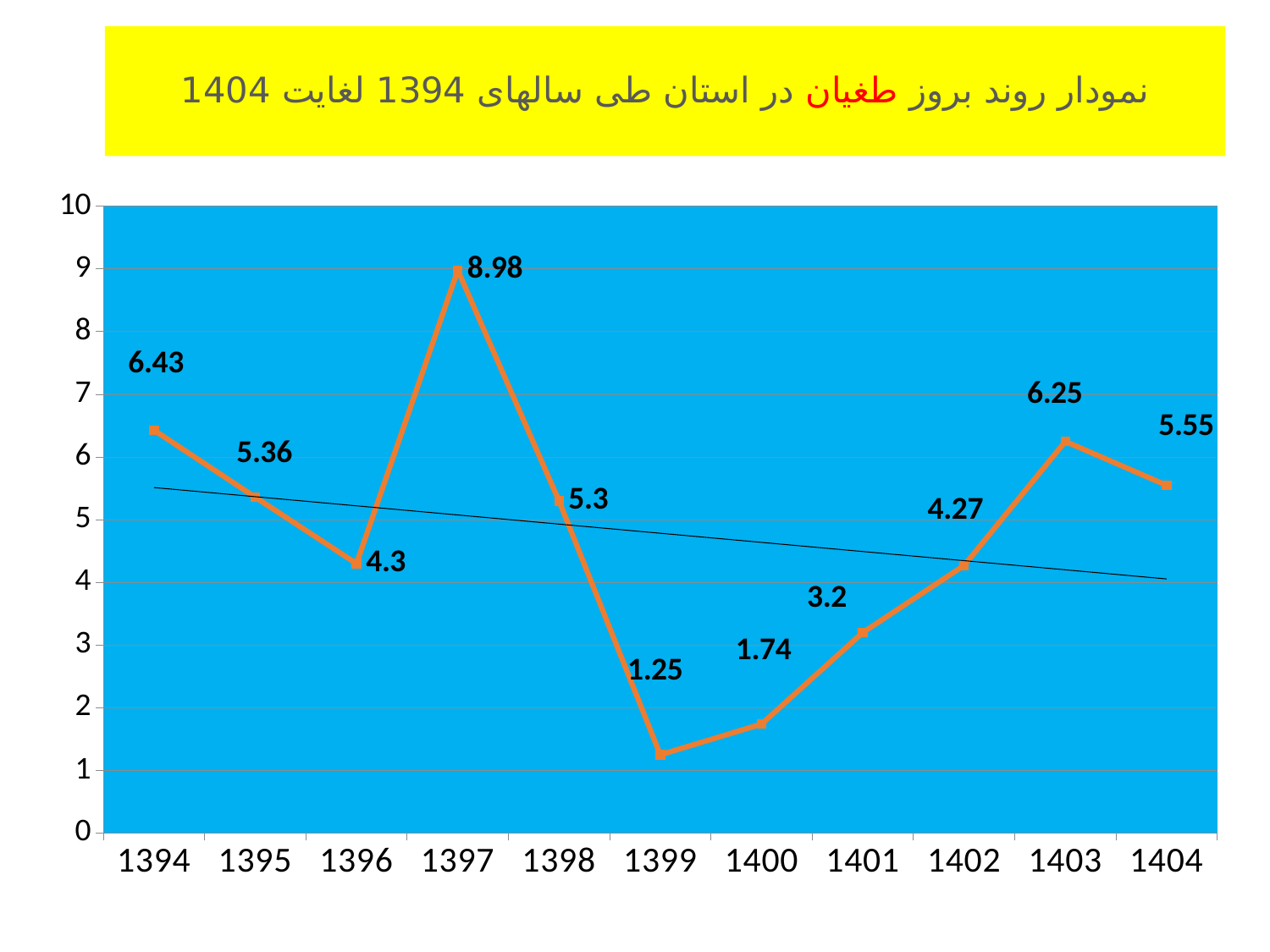

# نمودار روند بروز طغیان در استان طی سالهای 1394 لغایت 1404

### Chart

| Category | بروز |
|---|---|
| 1394 | 6.43 |
| 1395 | 5.36 |
| 1396 | 4.3 |
| 1397 | 8.98 |
| 1398 | 5.3 |
| 1399 | 1.25 |
| 1400 | 1.74 |
| 1401 | 3.2 |
| 1402 | 4.27 |
| 1403 | 6.25 |
| 1404 | 5.55 |